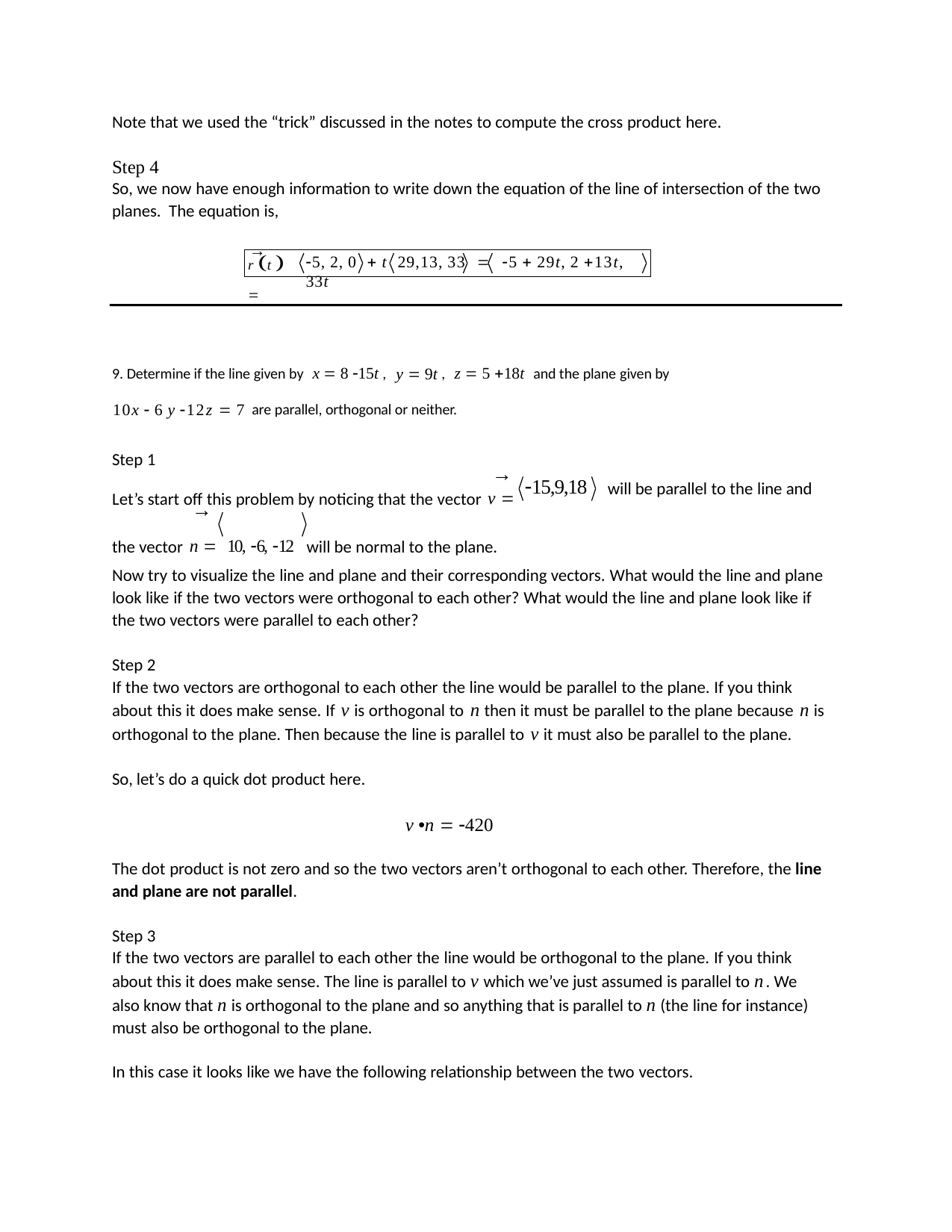

Note that we used the “trick” discussed in the notes to compute the cross product here.

Step 4
So, we now have enough information to write down the equation of the line of intersection of the two
planes. The equation is,
→
r (t ) =
−5, 2, 0 + t  29,13, 33 =  −5 + 29t, 2 +13t, 33t

9. Determine if the line given by x = 8 −15t , y = 9t , z = 5 +18t and the plane given by
10x − 6 y −12z = 7 are parallel, orthogonal or neither.
Step 1
→
Let’s start off this problem by noticing that the vector v =
the vector n = 10, −6, −12 will be normal to the plane.
−15,9,18
will be parallel to the line and

→

Now try to visualize the line and plane and their corresponding vectors. What would the line and plane  look like if the two vectors were orthogonal to each other? What would the line and plane look like if  the two vectors were parallel to each other?

Step 2
If the two vectors are orthogonal to each other the line would be parallel to the plane. If you think  about this it does make sense. If v is orthogonal to n then it must be parallel to the plane because n is  orthogonal to the plane. Then because the line is parallel to v it must also be parallel to the plane.

So, let’s do a quick dot product here.

v •n = −420
The dot product is not zero and so the two vectors aren’t orthogonal to each other. Therefore, the line  and plane are not parallel.

Step 3
If the two vectors are parallel to each other the line would be orthogonal to the plane. If you think  about this it does make sense. The line is parallel to v which we’ve just assumed is parallel to n . We  also know that n is orthogonal to the plane and so anything that is parallel to n (the line for instance)  must also be orthogonal to the plane.

In this case it looks like we have the following relationship between the two vectors.